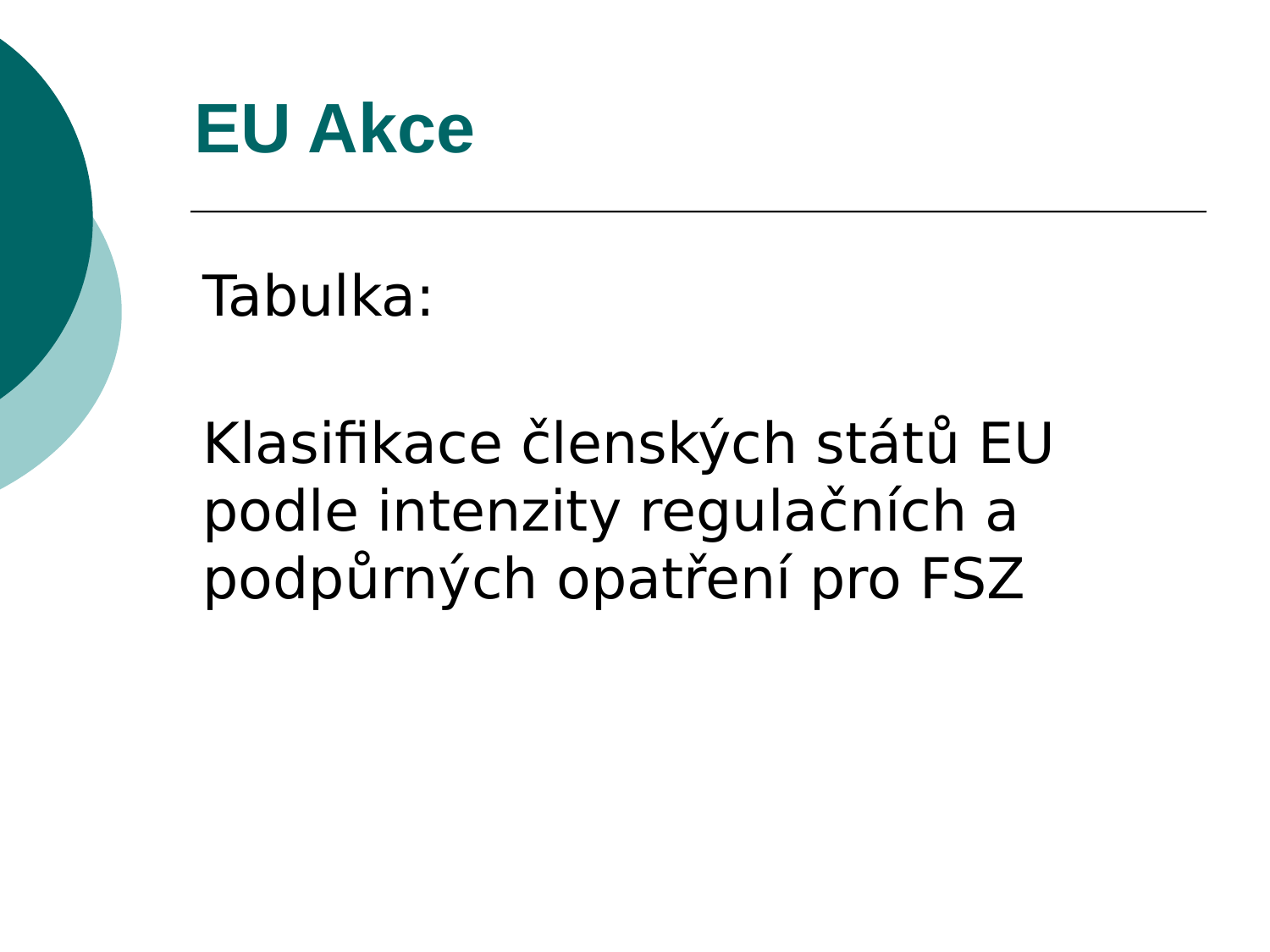

# EU Akce
Tabulka:
Klasifikace členských států EU podle intenzity regulačních a podpůrných opatření pro FSZ